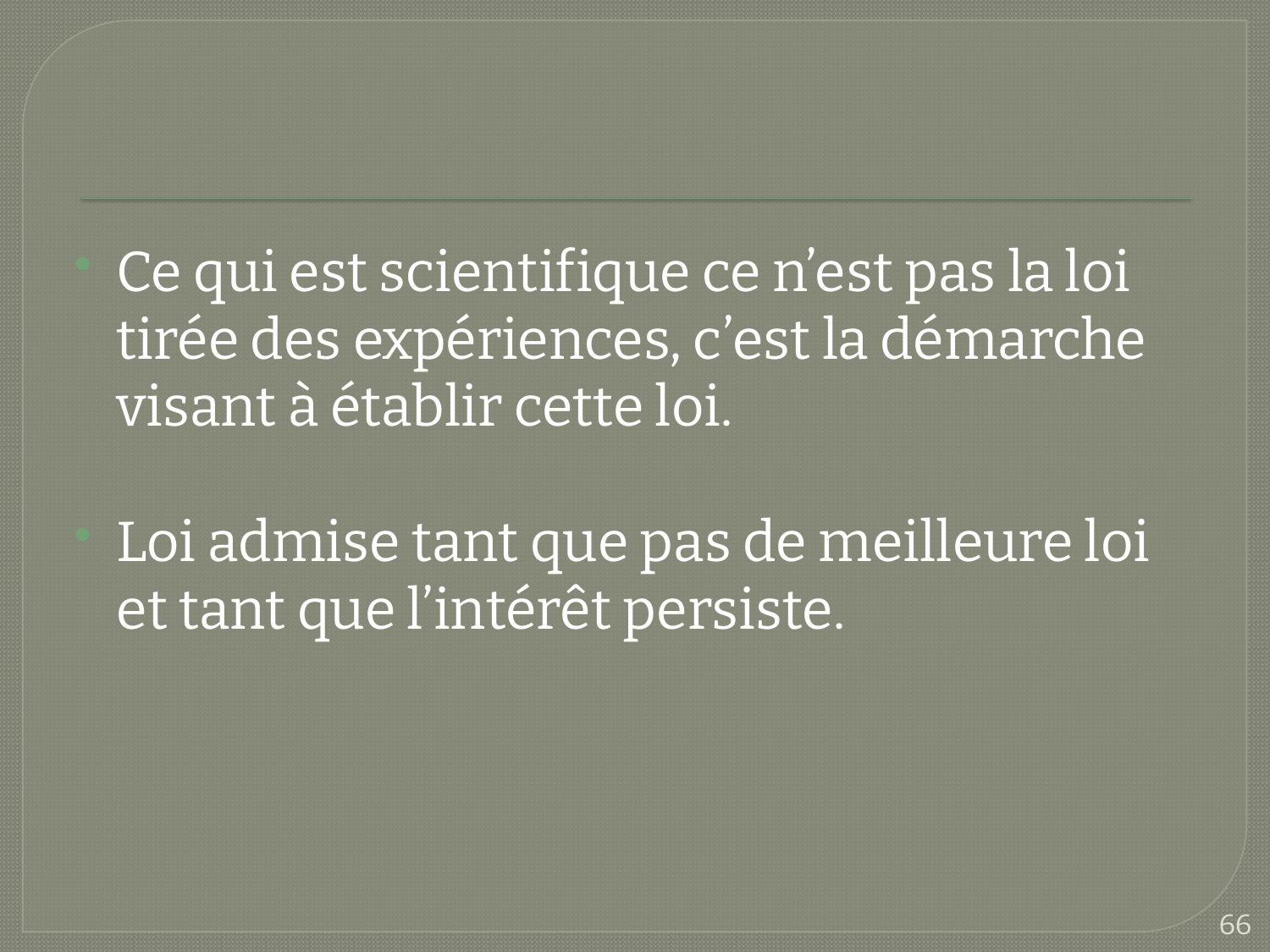

Ce qui est scientifique ce n’est pas la loi tirée des expériences, c’est la démarche visant à établir cette loi.

Loi admise tant que pas de meilleure loi et tant que l’intérêt persiste.

66